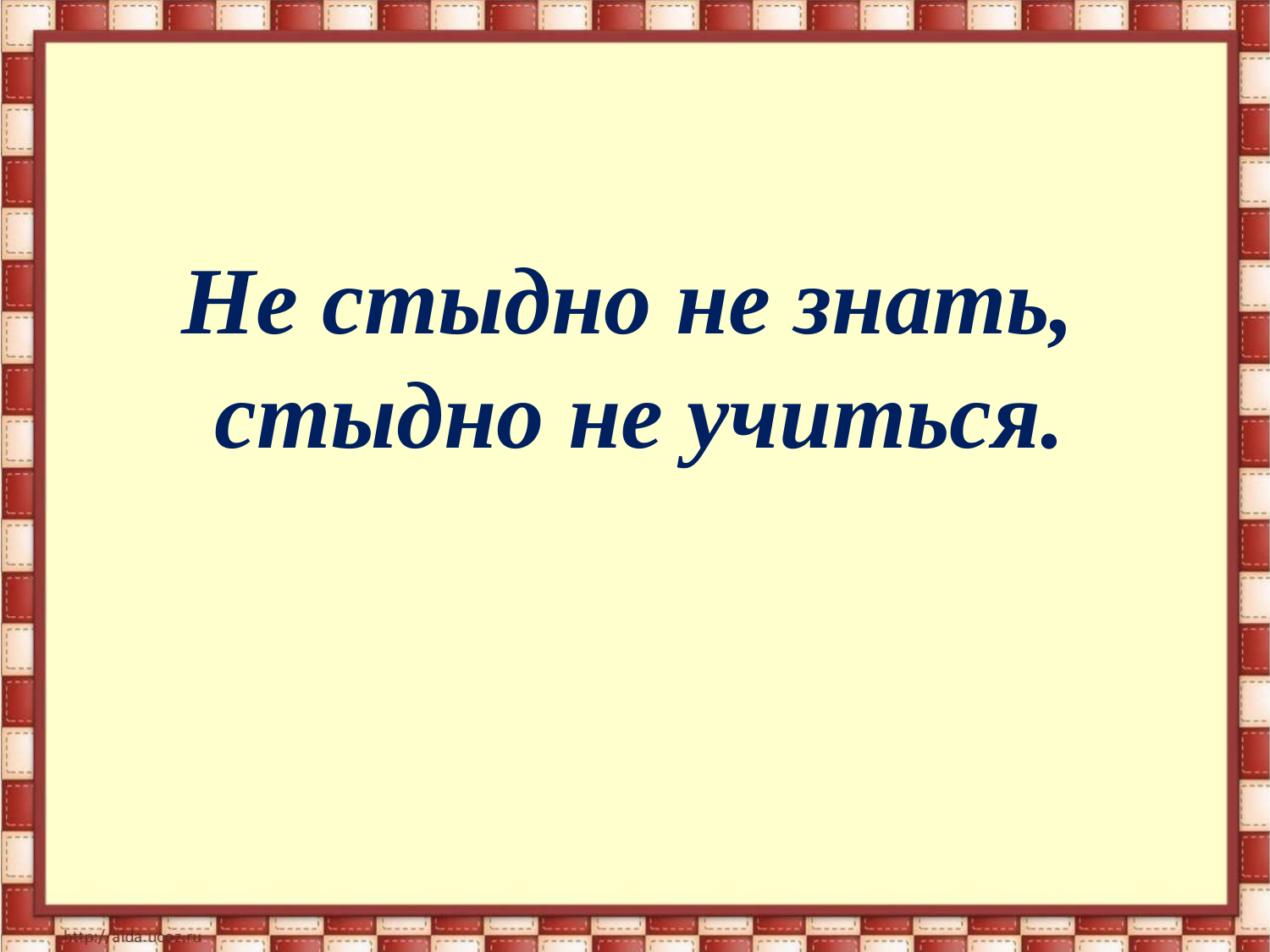

#

Не стыдно не знать,
стыдно не учиться.